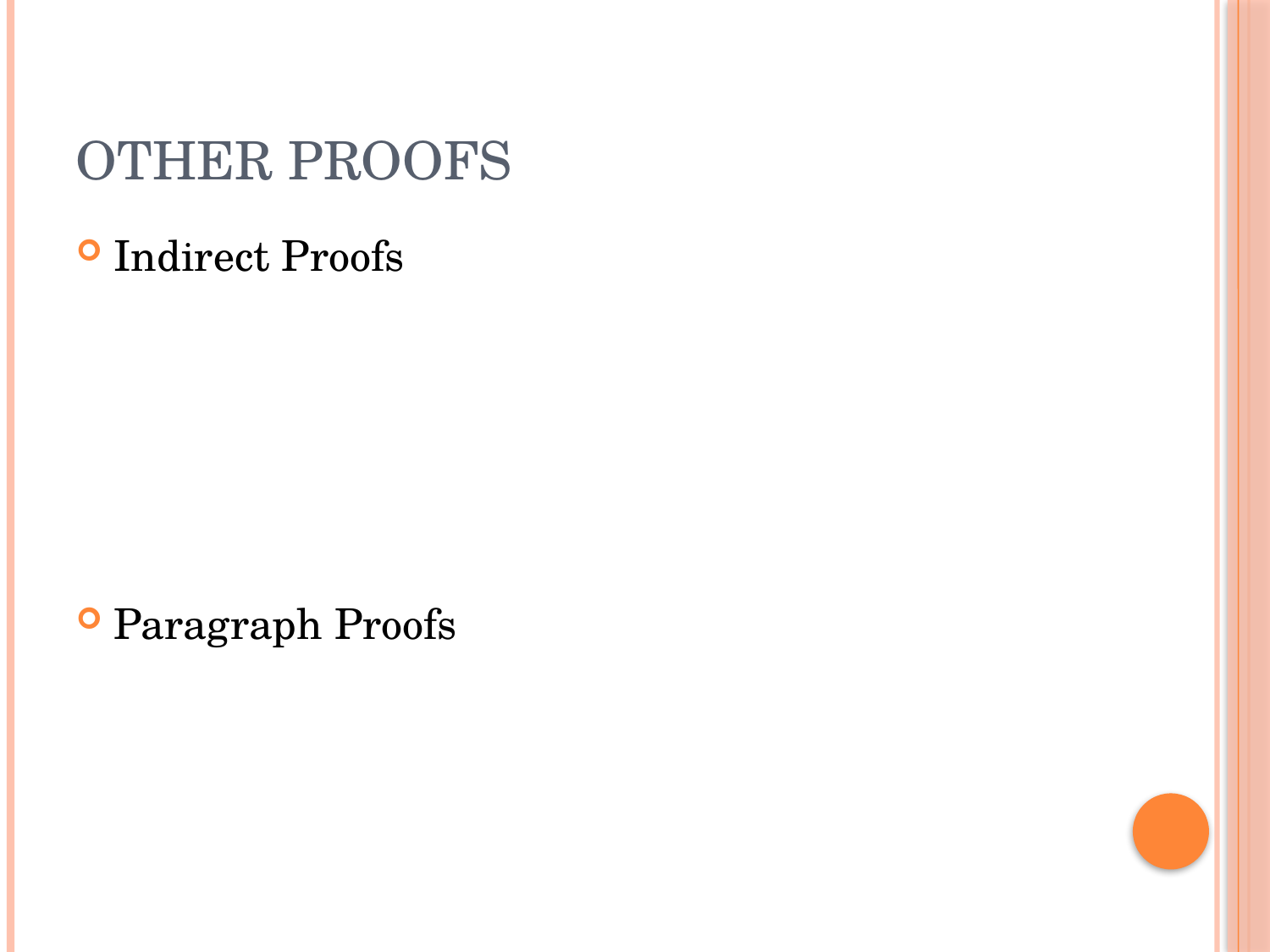

# Other proofs
Indirect Proofs

Paragraph Proofs